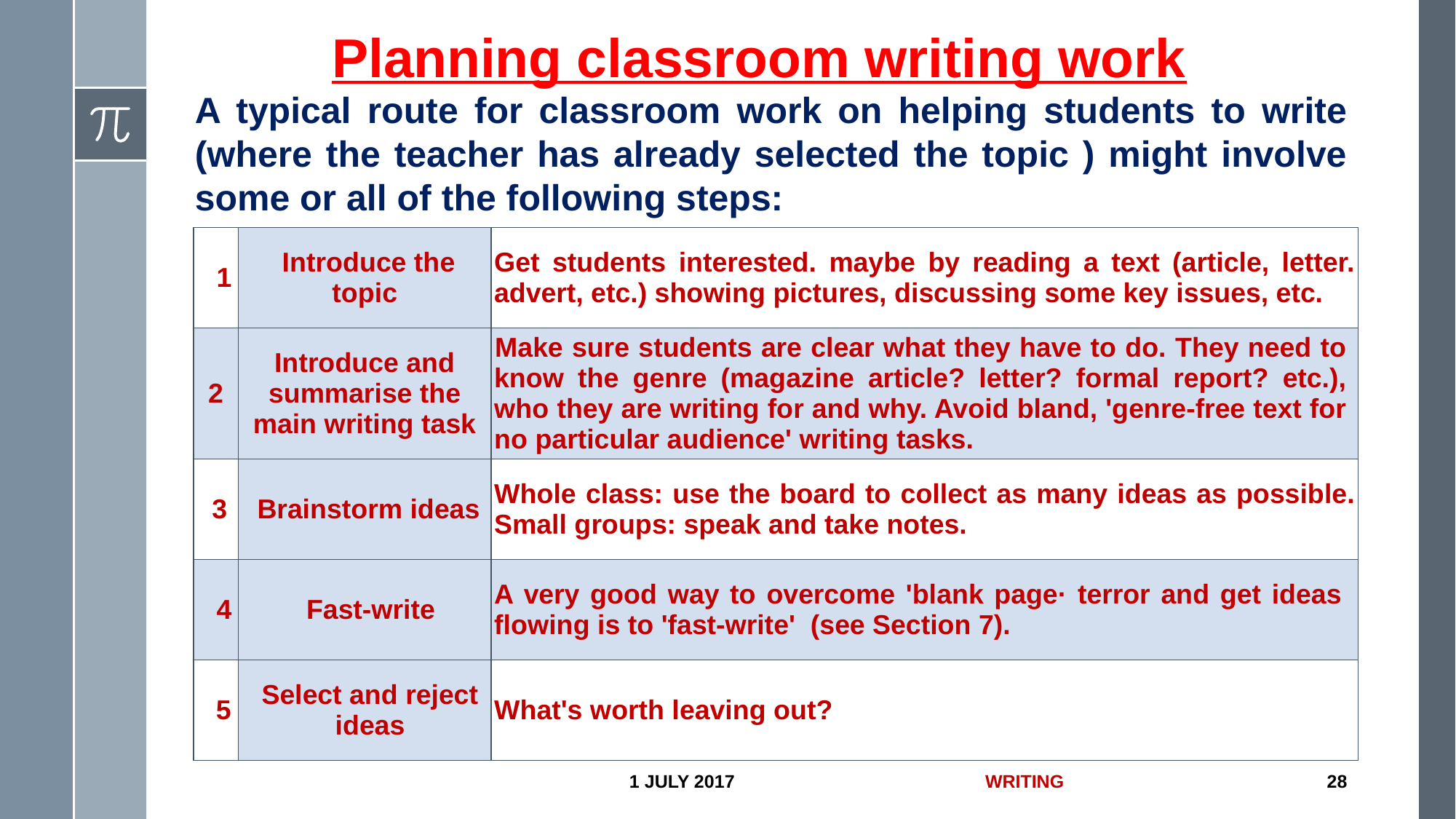

Planning classroom writing work
A typical route for classroom work on helping students to write (where the teacher has already selected the topic ) might involve some or all of the following steps:
| 1 | Introduce the topic | Get students interested. maybe by reading a text (article, letter. advert, etc.) showing pictures, discussing some key issues, etc. |
| --- | --- | --- |
| 2 | Introduce and summarise the main writing task | Make sure students are clear what they have to do. They need to know the genre (magazine article? letter? formal report? etc.), who they are writing for and why. Avoid bland, 'genre-free text for no particular audience' writing tasks. |
| 3 | Brainstorm ideas | Whole class: use the board to collect as many ideas as possible. Small groups: speak and take notes. |
| 4 | Fast-write | A very good way to overcome 'blank page· terror and get ideas flowing is to 'fast-write' (see Section 7). |
| 5 | Select and reject ideas | What's worth leaving out? |
1 July 2017
Writing
28